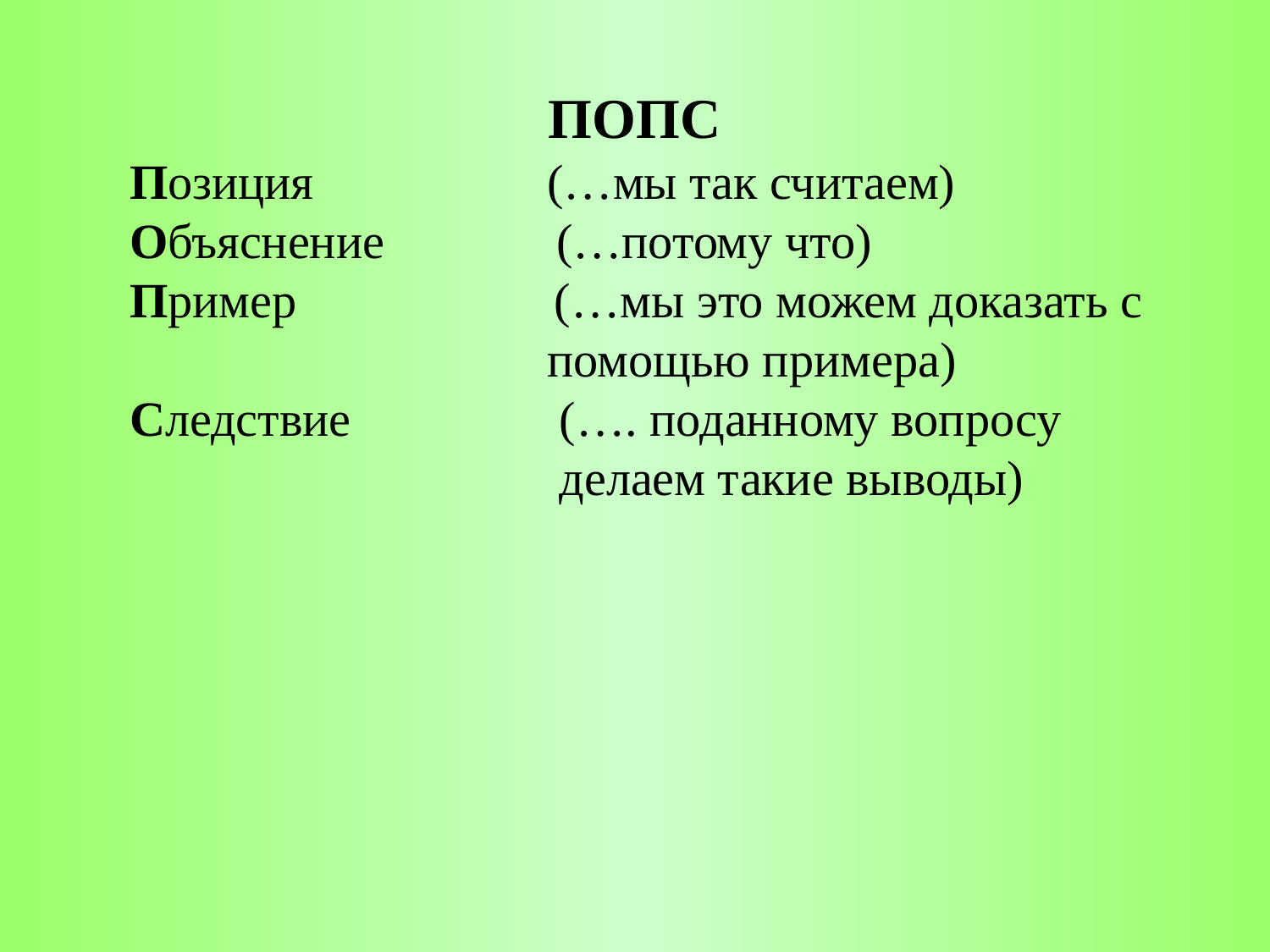

ПОПС
 Позиция                   (…мы так считаем)
 Объяснение              (…потому что)
 Пример                     (…мы это можем доказать с
                                   помощью примера)
 Следствие                 (…. поданному вопросу
                                    делаем такие выводы)